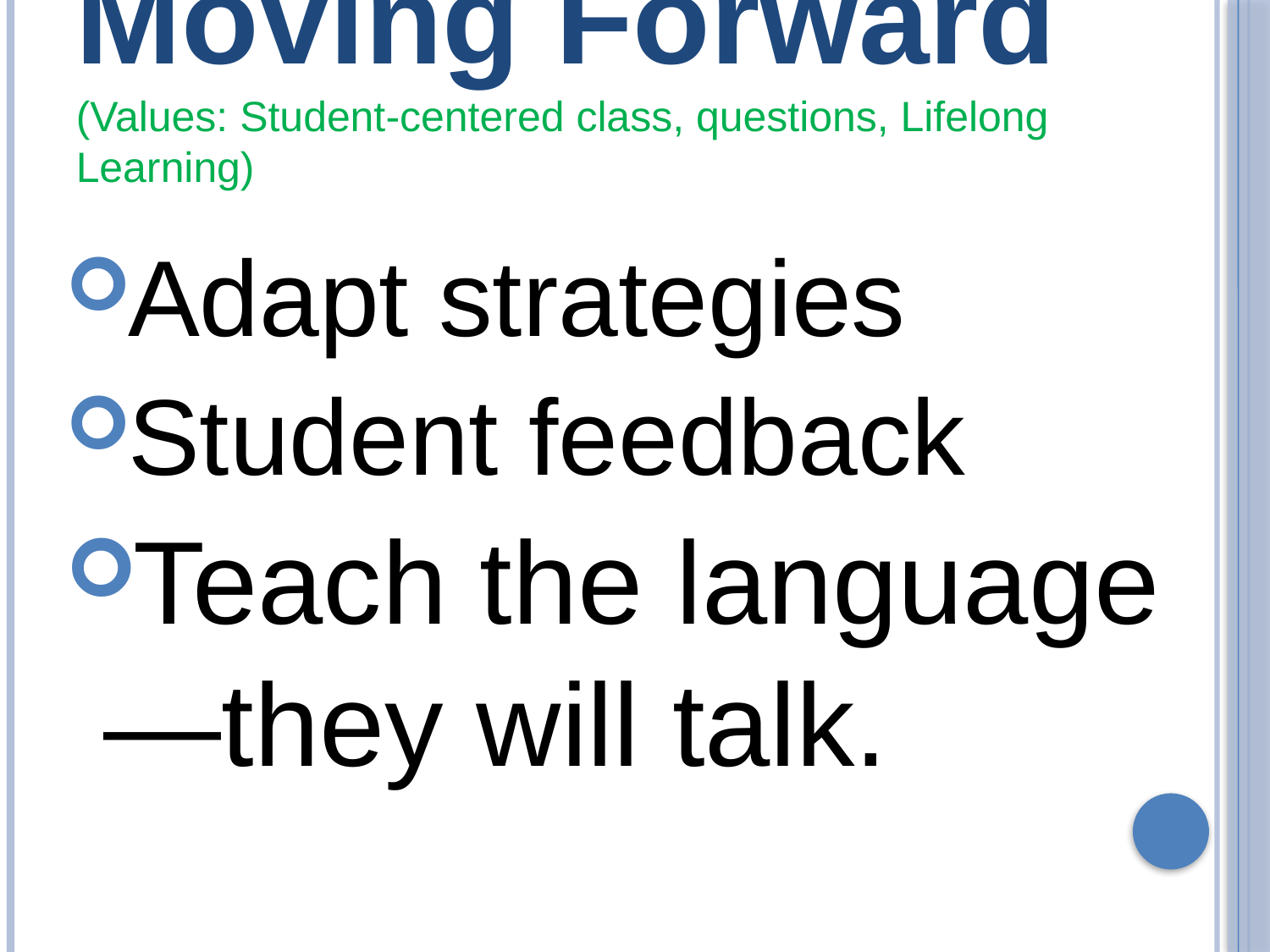

# Moving Forward (Values: Student-centered class, questions, Lifelong Learning)
Adapt strategies
Student feedback
Teach the language—they will talk.